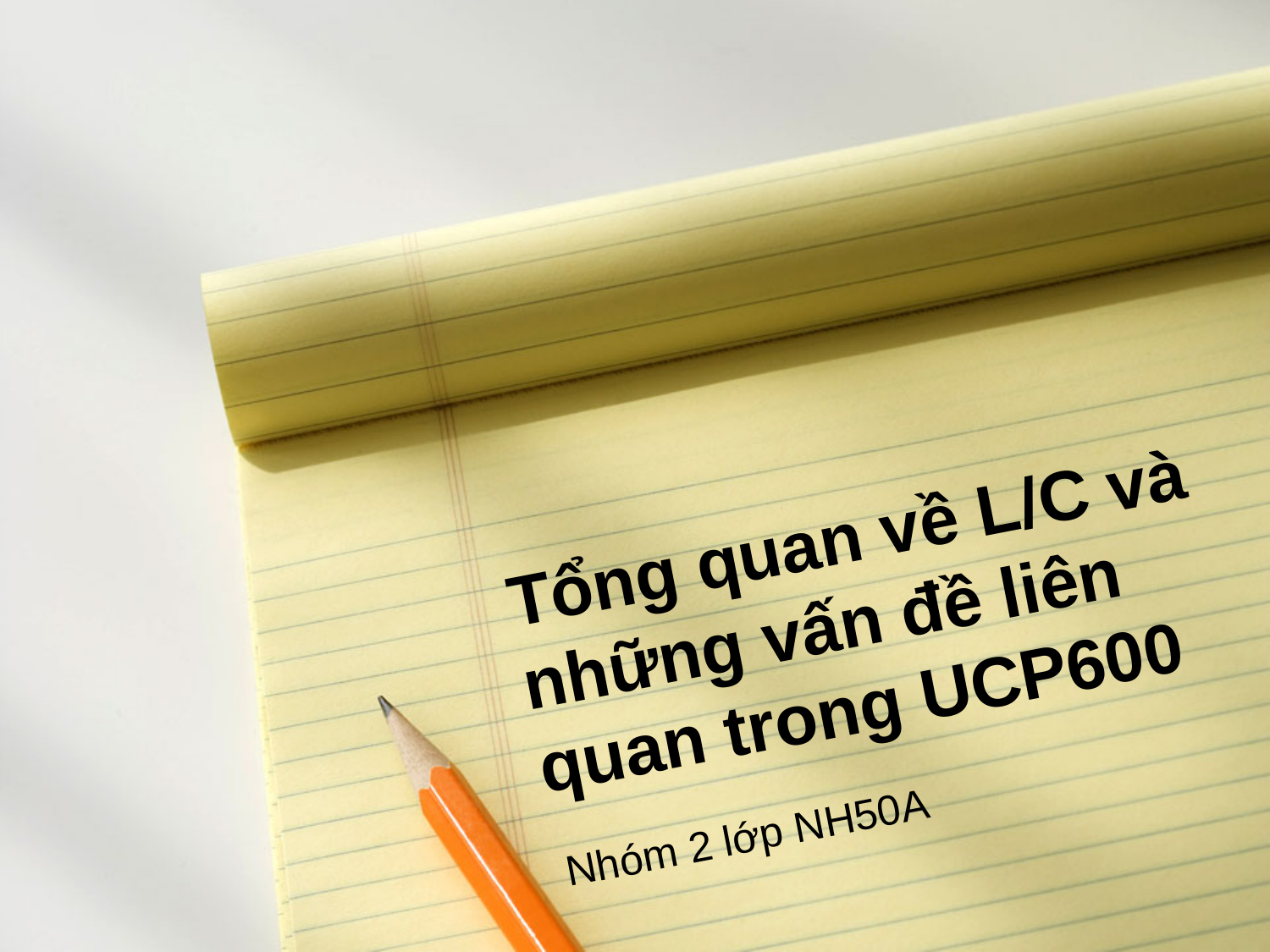

# Tổng quan về L/C và những vấn đề liên quan trong UCP600
Nhóm 2 lớp NH50A